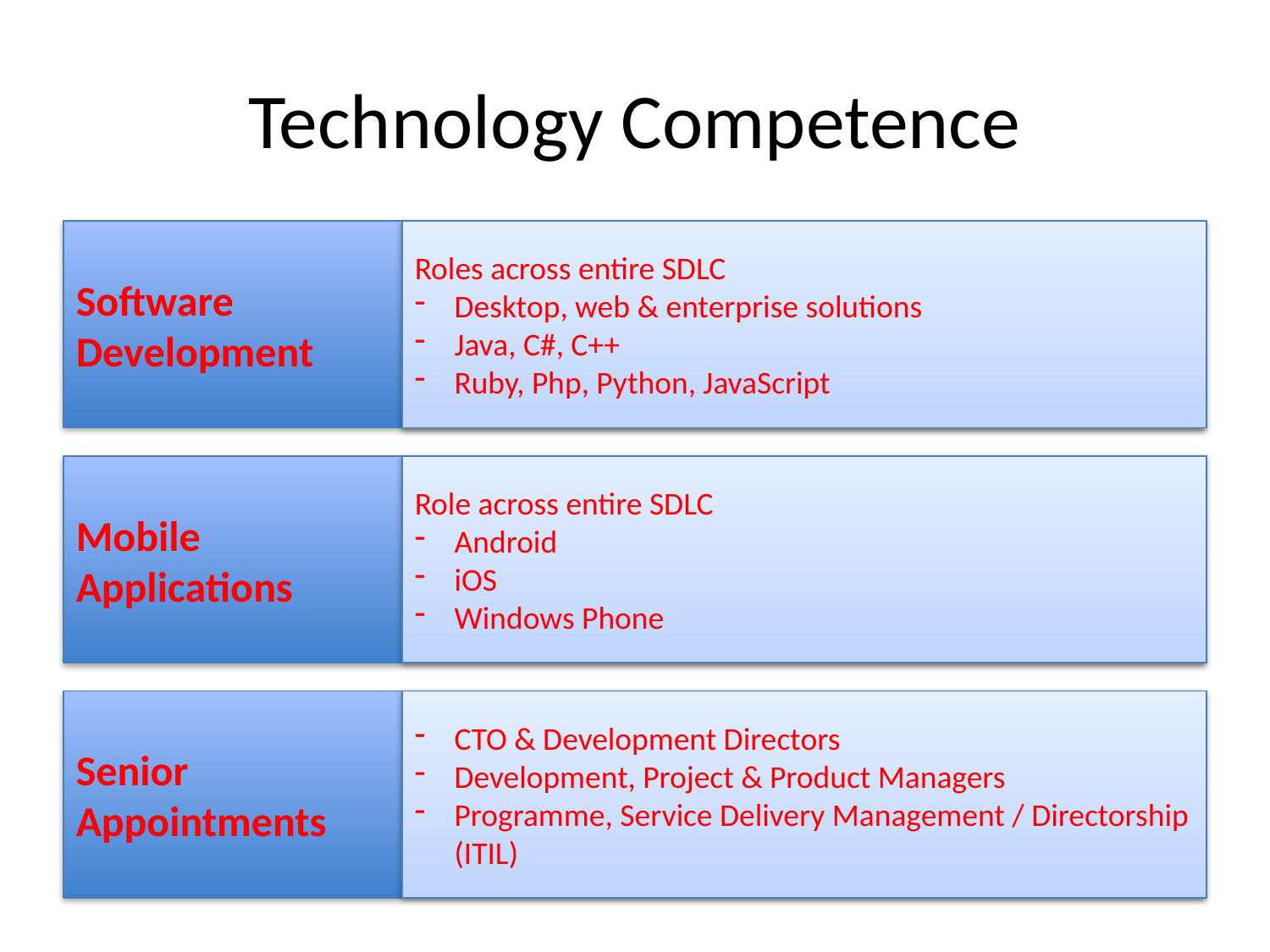

# Technology Competence
Software
Development
Roles across entire SDLC
Desktop, web & enterprise solutions
Java, C#, C++
Ruby, Php, Python, JavaScript
Mobile
Applications
Role across entire SDLC
Android
iOS
Windows Phone
Senior
Appointments
CTO & Development Directors
Development, Project & Product Managers
Programme, Service Delivery Management / Directorship (ITIL)